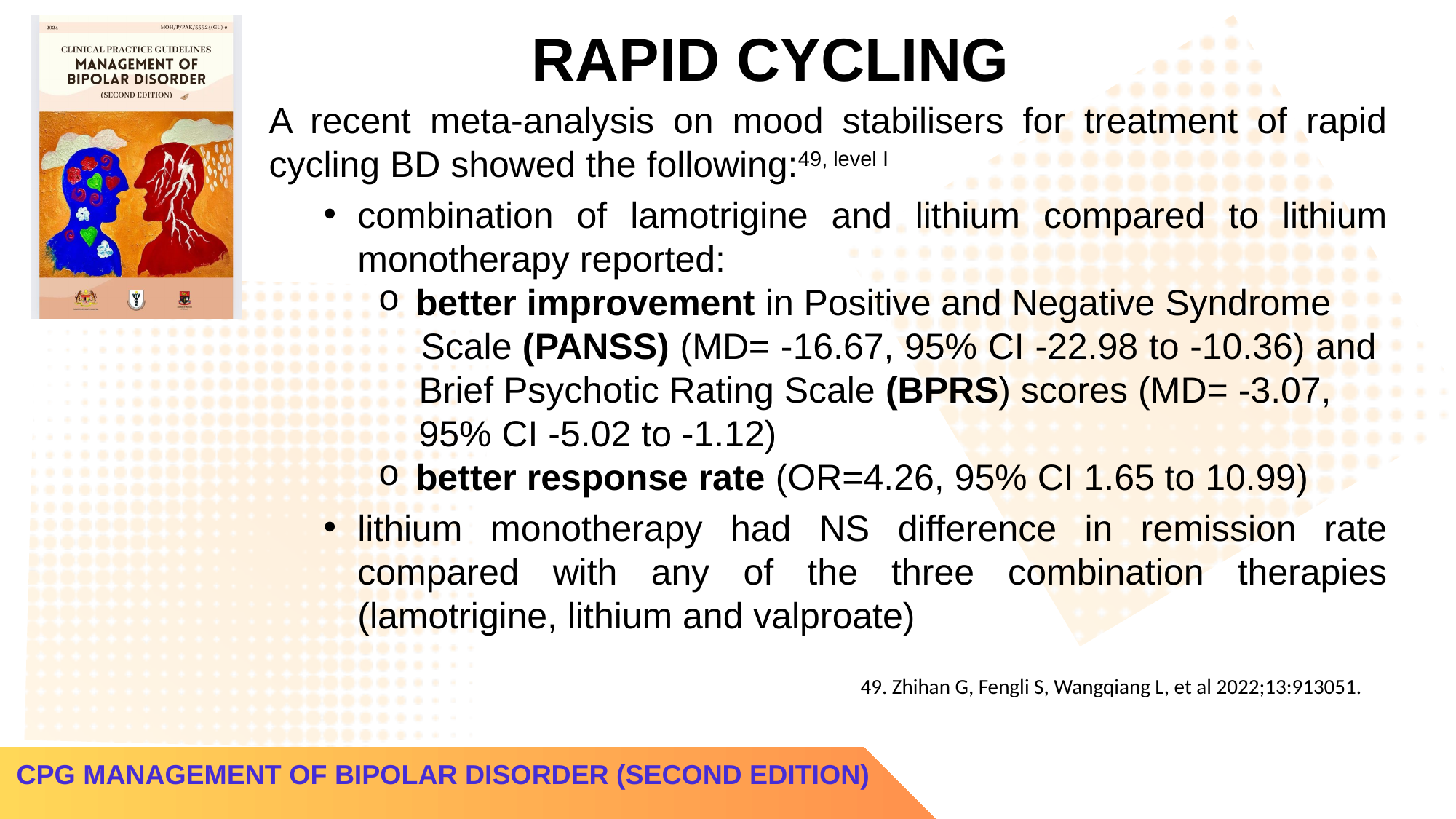

RAPID CYCLING

A recent meta-analysis on mood stabilisers for treatment of rapid cycling BD showed the following:49, level I
combination of lamotrigine and lithium compared to lithium monotherapy reported:
 better improvement in Positive and Negative Syndrome
    Scale (PANSS) (MD= -16.67, 95% CI -22.98 to -10.36) and
    Brief Psychotic Rating Scale (BPRS) scores (MD= -3.07,
    95% CI -5.02 to -1.12)
 better response rate (OR=4.26, 95% CI 1.65 to 10.99)
lithium monotherapy had NS difference in remission rate compared with any of the three combination therapies (lamotrigine, lithium and valproate)

49. Zhihan G, Fengli S, Wangqiang L, et al 2022;13:913051.

CPG MANAGEMENT OF BIPOLAR DISORDER (SECOND EDITION)